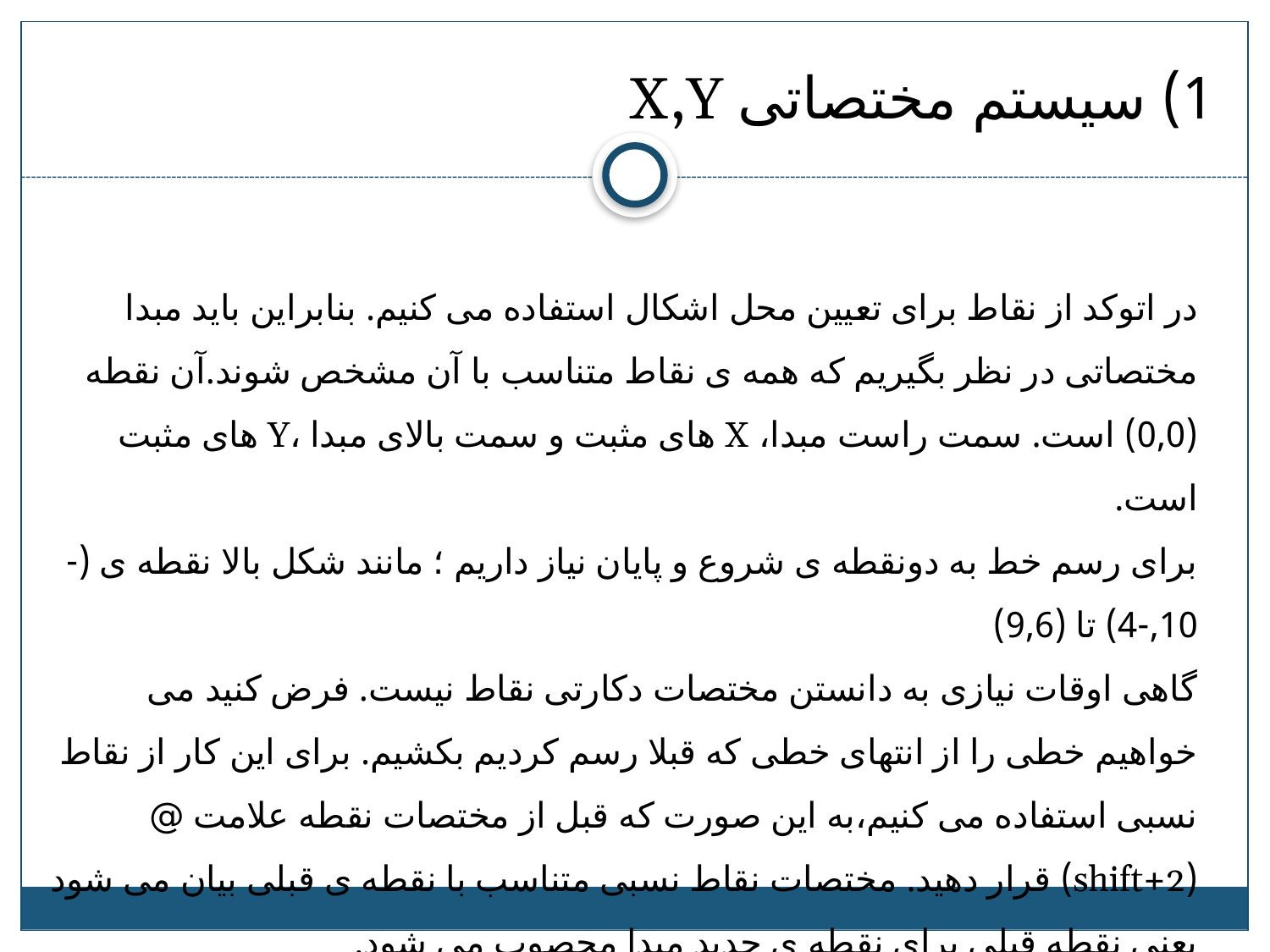

# 1) سیستم مختصاتی X,Y
در اتوکد از نقاط برای تعیین محل اشکال استفاده می کنیم. بنابراین باید مبدا مختصاتی در نظر بگیریم که همه ی نقاط متناسب با آن مشخص شوند.آن نقطه (0,0) است. سمت راست مبدا، X های مثبت و سمت بالای مبدا ،Y های مثبت است.
برای رسم خط به دونقطه ی شروع و پایان نیاز داریم ؛ مانند شکل بالا نقطه ی (-10,-4) تا (9,6)
گاهی اوقات نیازی به دانستن مختصات دکارتی نقاط نیست. فرض کنید می خواهیم خطی را از انتهای خطی که قبلا رسم کردیم بکشیم. برای این کار از نقاط نسبی استفاده می کنیم،به این صورت که قبل از مختصات نقطه علامت @ (shift+2) قرار دهید. مختصات نقاط نسبی متناسب با نقطه ی قبلی بیان می شود یعنی نقطه قبلی برای نقطه ی جدید مبدا محصوب می شود.